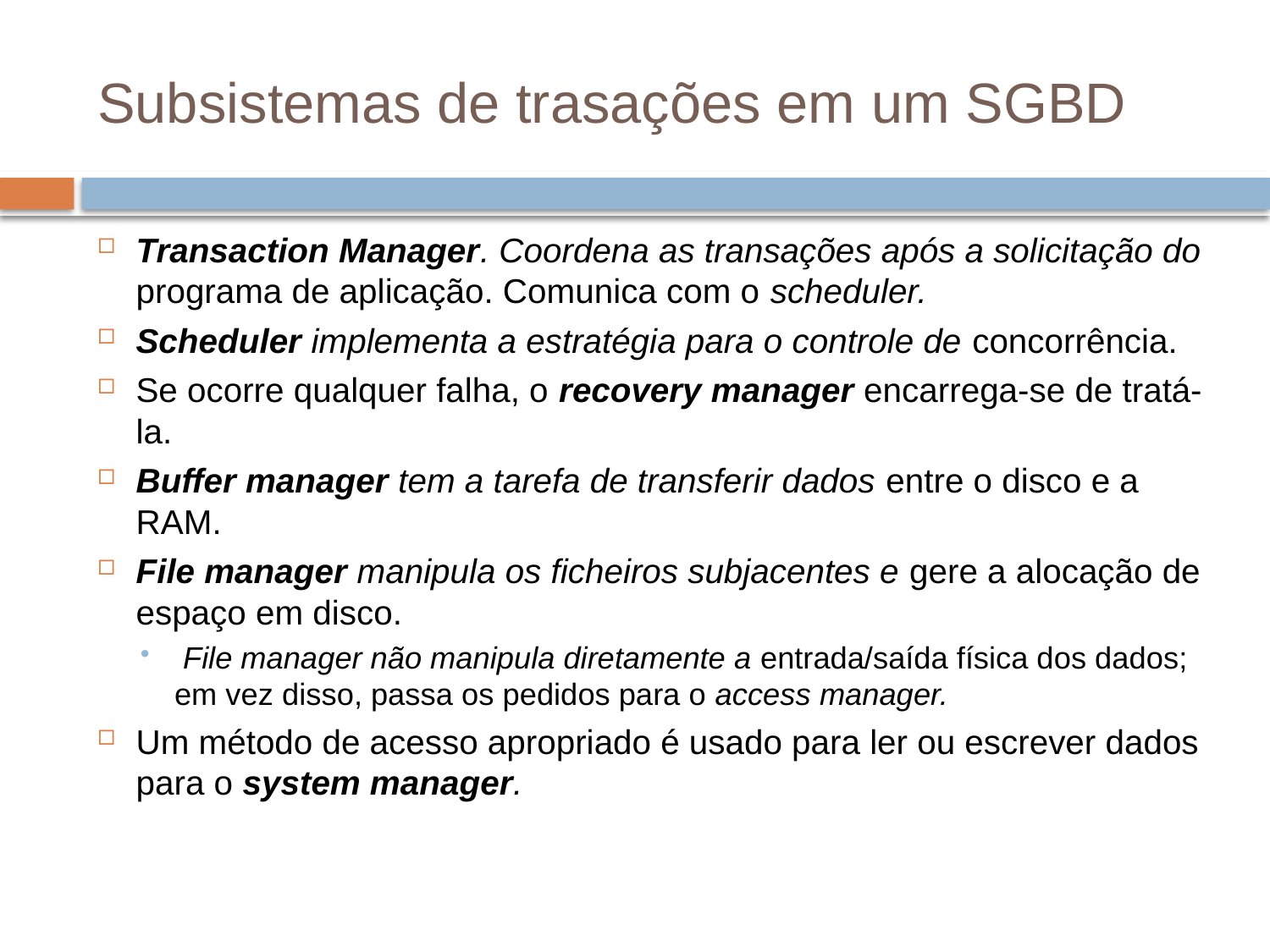

# Subsistemas de trasações em um SGBD
Transaction Manager. Coordena as transações após a solicitação do programa de aplicação. Comunica com o scheduler.
Scheduler implementa a estratégia para o controle de concorrência.
Se ocorre qualquer falha, o recovery manager encarrega-se de tratá-la.
Buffer manager tem a tarefa de transferir dados entre o disco e a RAM.
File manager manipula os ficheiros subjacentes e gere a alocação de espaço em disco.
 File manager não manipula diretamente a entrada/saída física dos dados; em vez disso, passa os pedidos para o access manager.
Um método de acesso apropriado é usado para ler ou escrever dados para o system manager.